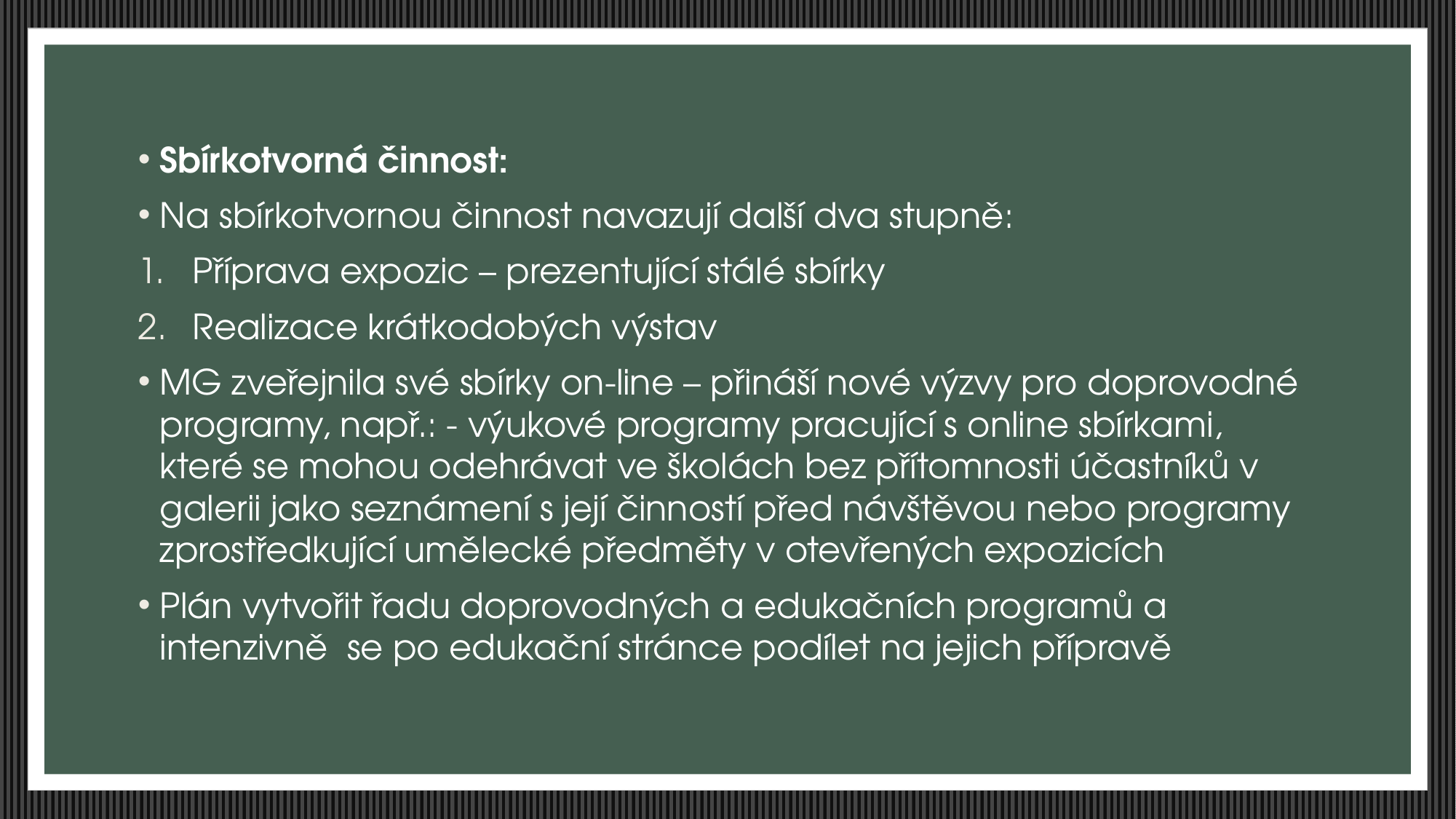

Sbírkotvorná činnost:
Na sbírkotvornou činnost navazují další dva stupně:
Příprava expozic – prezentující stálé sbírky
Realizace krátkodobých výstav
MG zveřejnila své sbírky on-line – přináší nové výzvy pro doprovodné programy, např.: - výukové programy pracující s online sbírkami, které se mohou odehrávat ve školách bez přítomnosti účastníků v galerii jako seznámení s její činností před návštěvou nebo programy zprostředkující umělecké předměty v otevřených expozicích
Plán vytvořit řadu doprovodných a edukačních programů a intenzivně  se po edukační stránce podílet na jejich přípravě